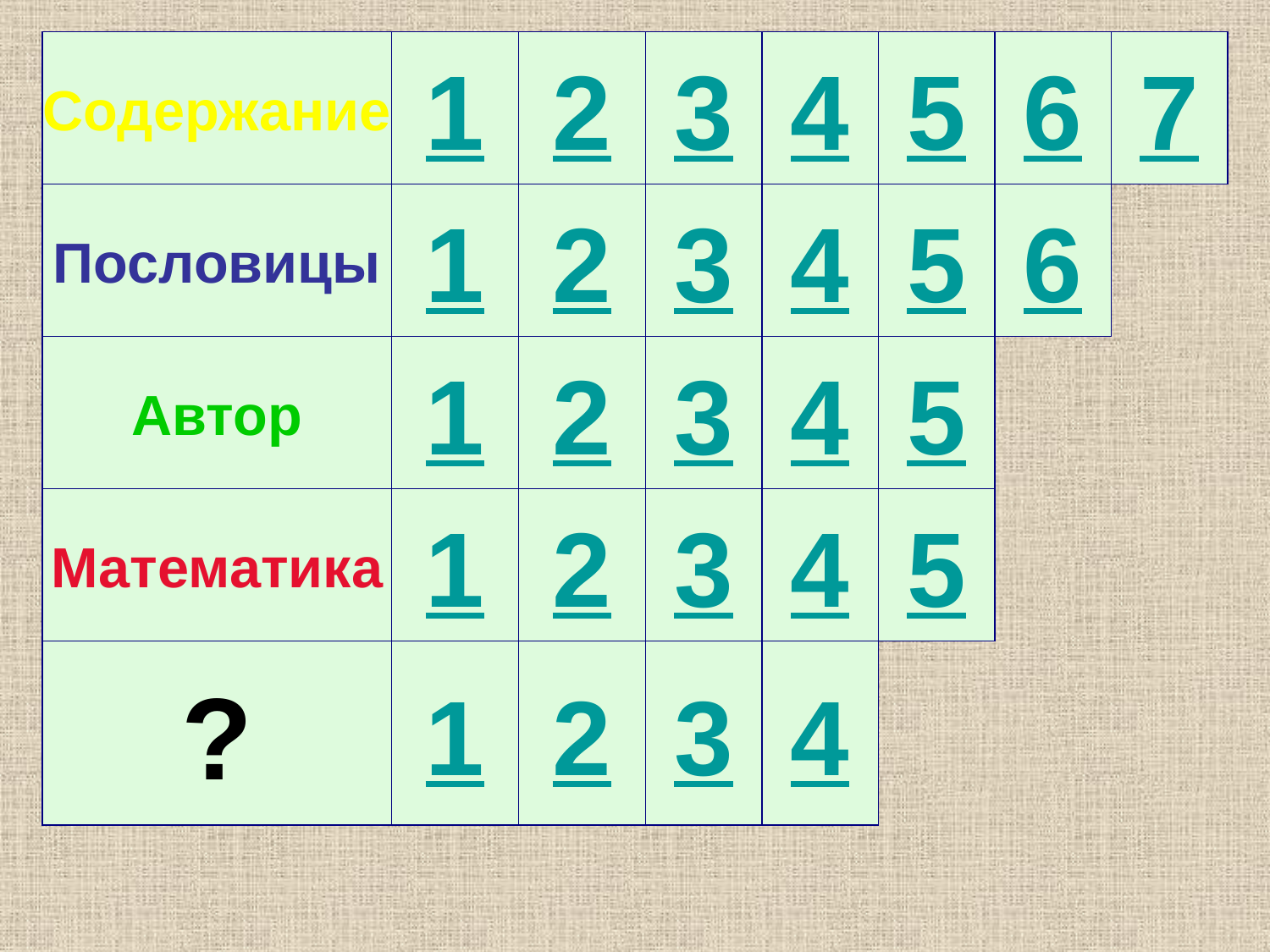

Содержание
1
2
3
4
5
6
7
Пословицы
1
2
3
4
5
6
Автор
1
2
3
4
5
Математика
1
2
3
4
5
?
1
2
3
4